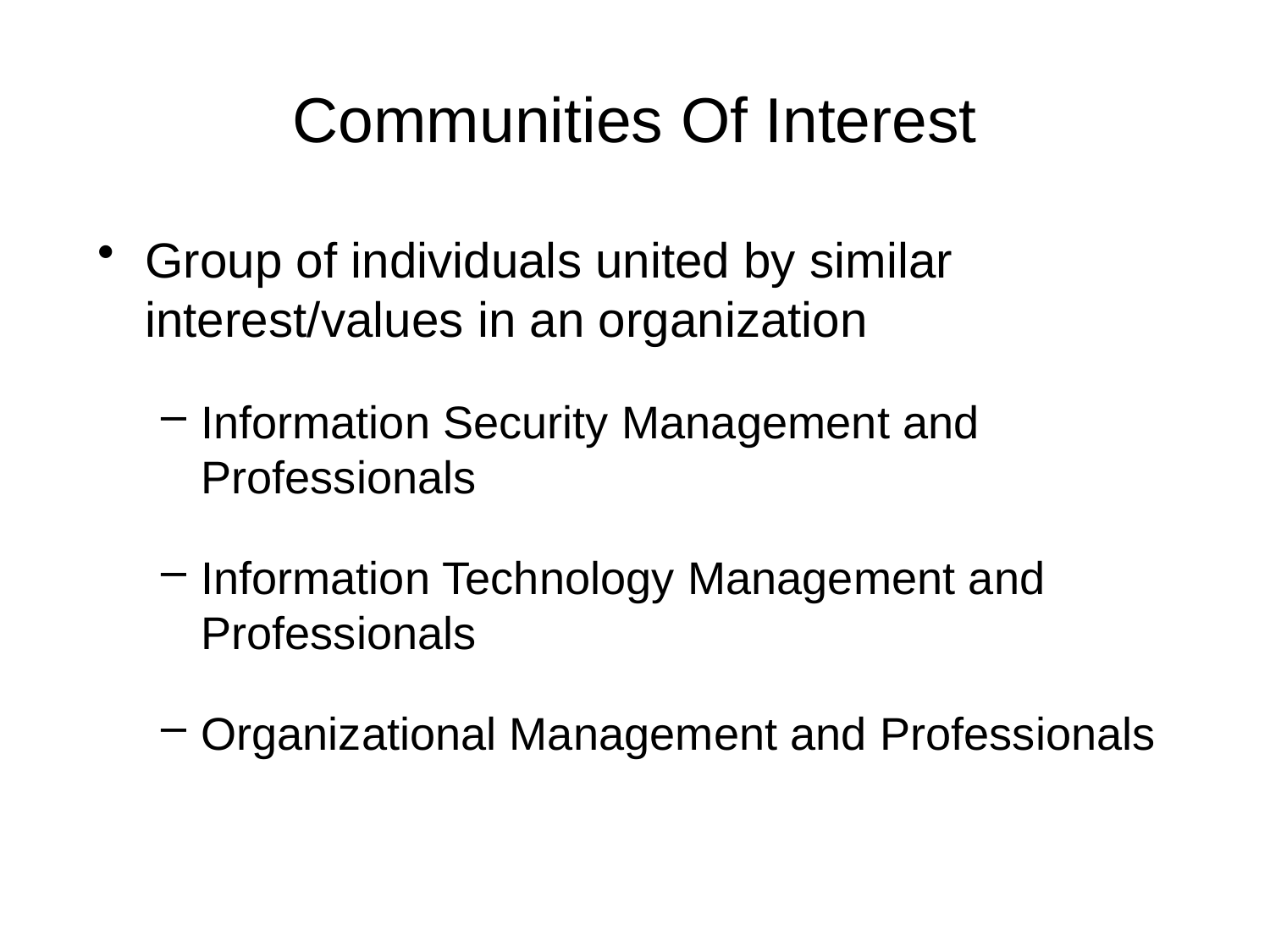

# Communities Of Interest
Group of individuals united by similar interest/values in an organization
Information Security Management and Professionals
Information Technology Management and Professionals
Organizational Management and Professionals